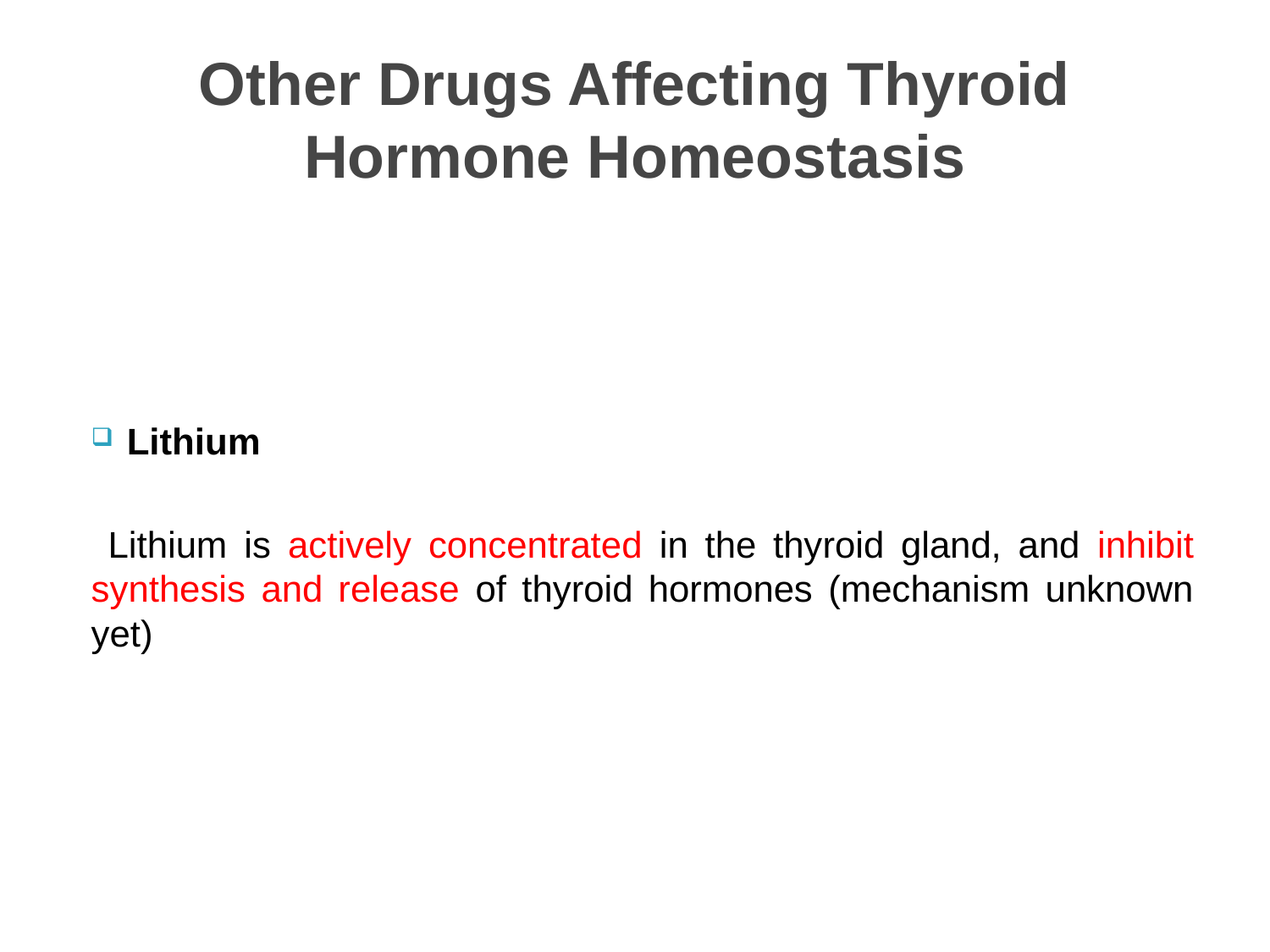

# Other Drugs Affecting Thyroid Hormone Homeostasis

Lithium

 Lithium is actively concentrated in the thyroid gland, and inhibit synthesis and release of thyroid hormones (mechanism unknown yet)